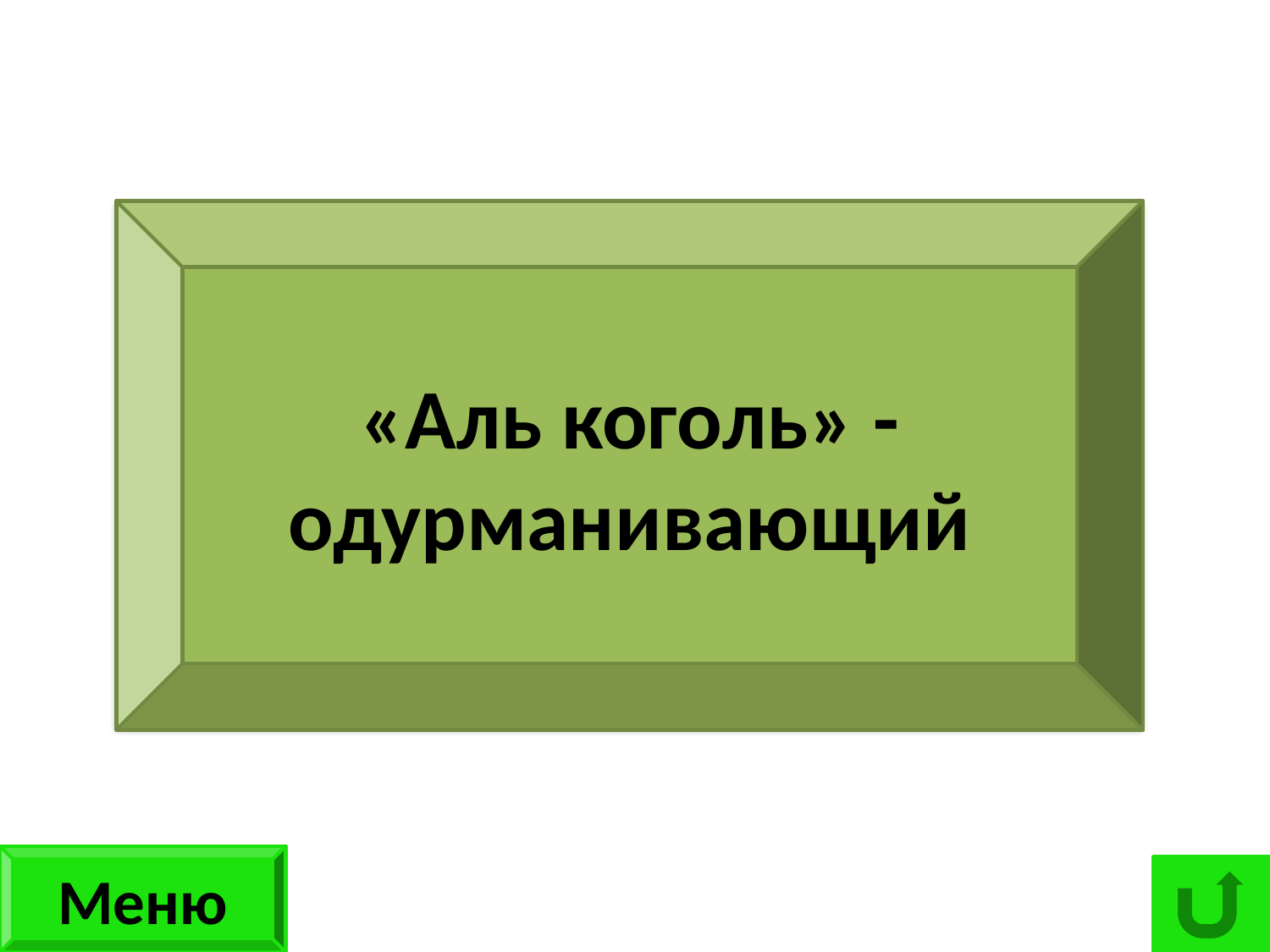

Что в переводе с арабского означает «алкоголь»?
«Аль коголь» - одурманивающий
Меню